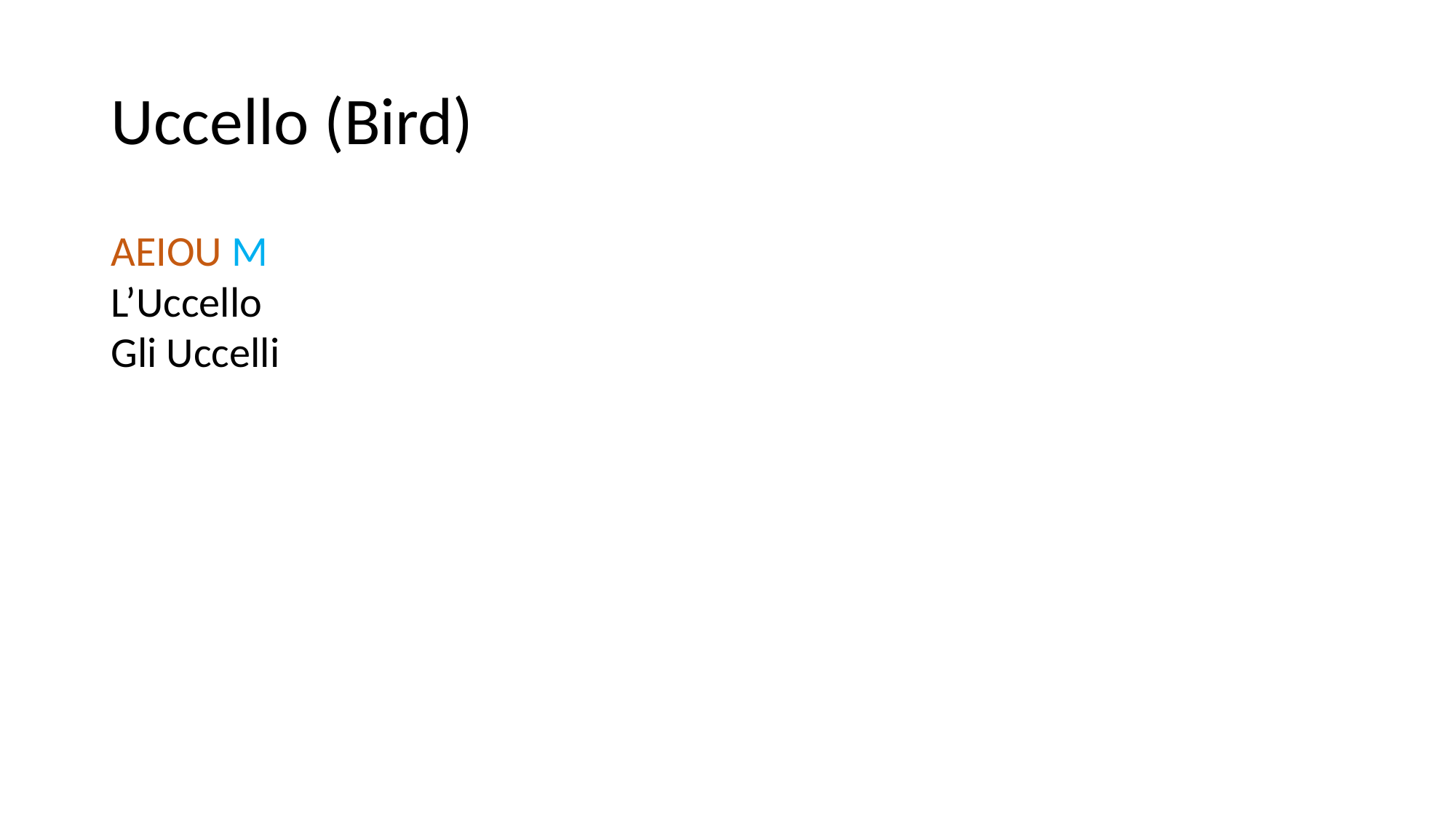

# Uccello (Bird)
AEIOU M
L’Uccello
Gli Uccelli